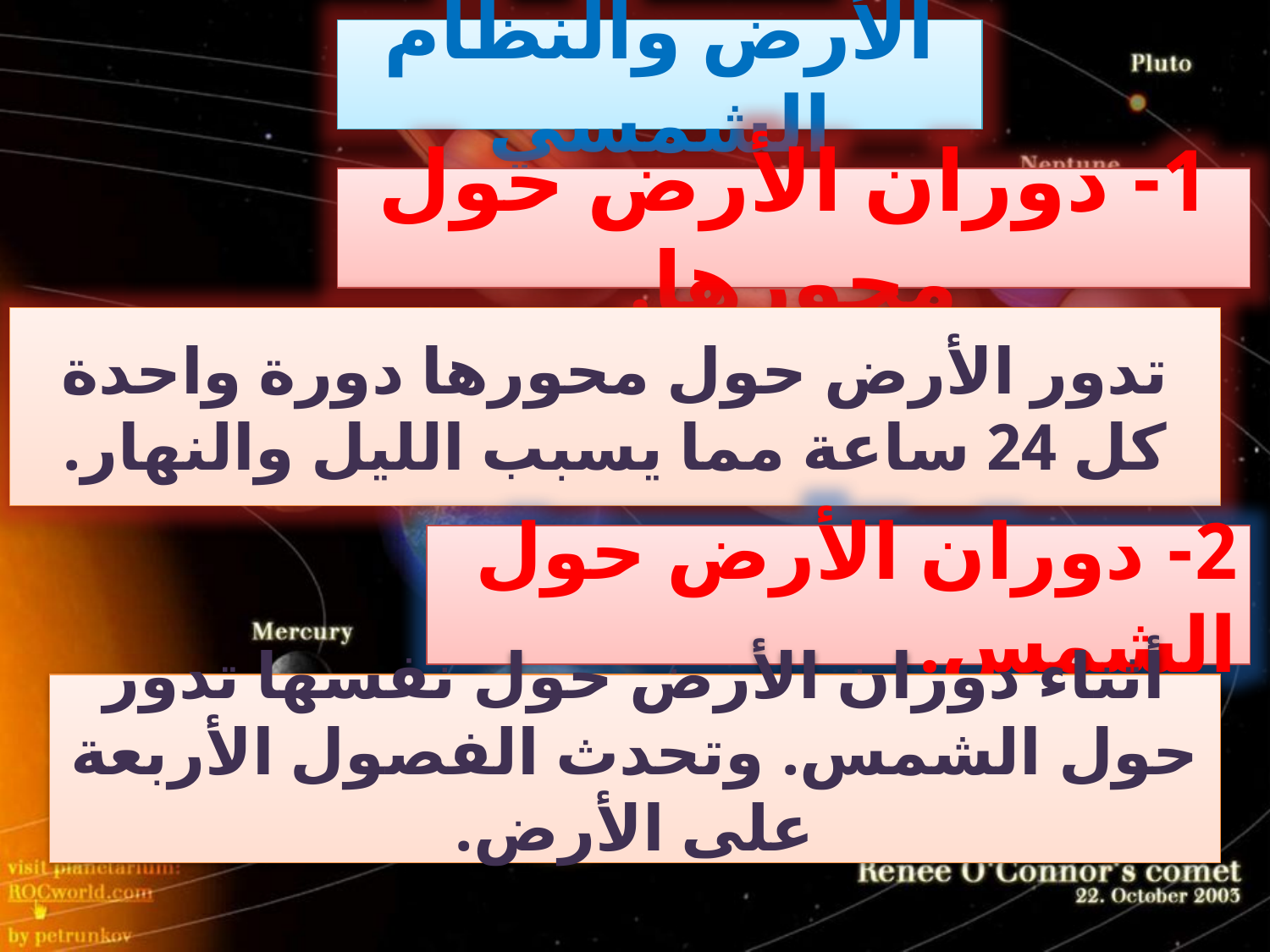

الأرض والنظام الشمسي
1- دوران الأرض حول محورها.
تدور الأرض حول محورها دورة واحدة كل 24 ساعة مما يسبب الليل والنهار.
2- دوران الأرض حول الشمس.

أثناء دوران الأرض حول نفسها تدور حول الشمس. وتحدث الفصول الأربعة على الأرض.